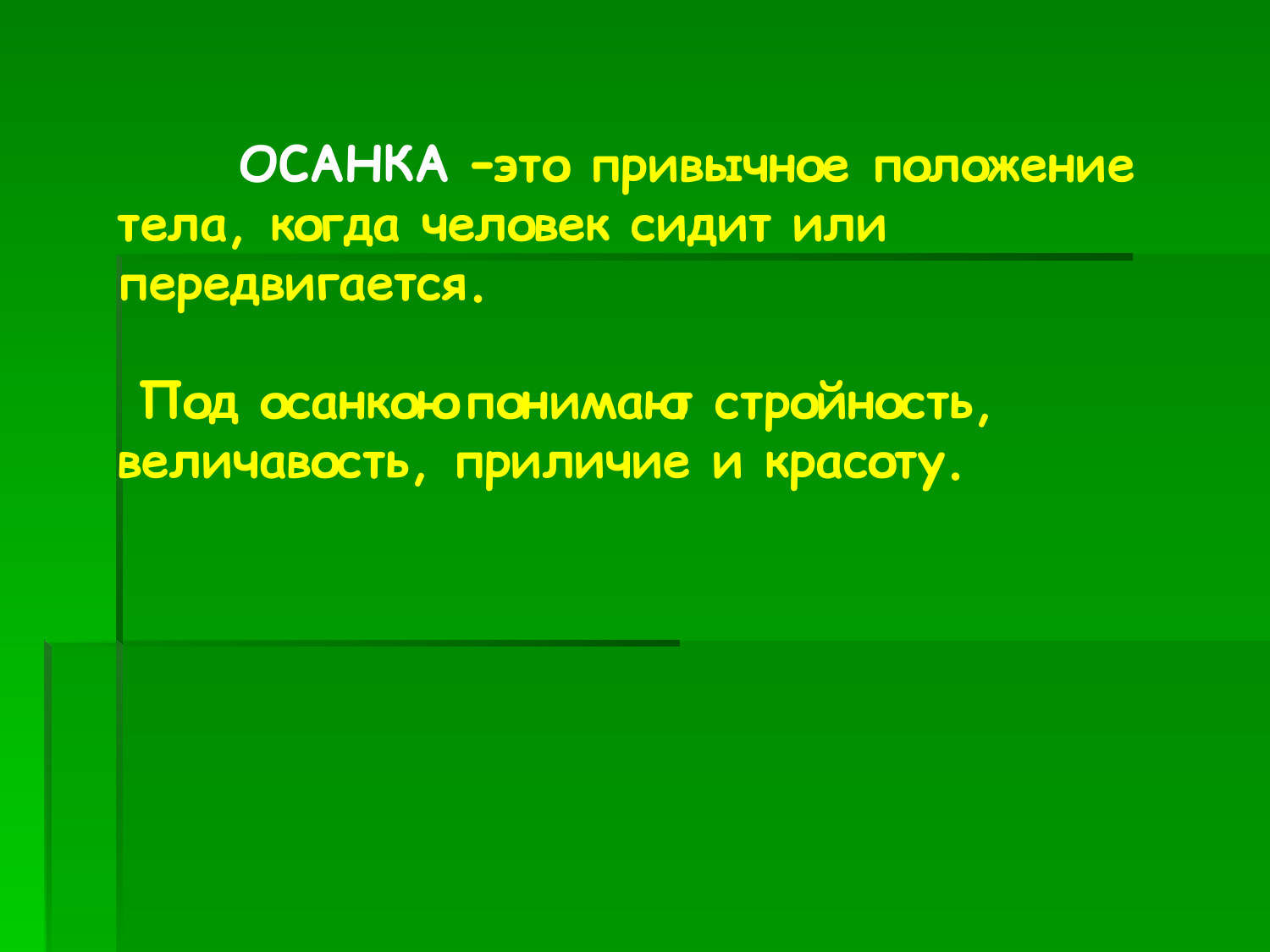

ОСАНКА –это привычное положение тела, когда человек сидит или передвигается.

 Под осанкою понимают стройность, величавость, приличие и красоту.